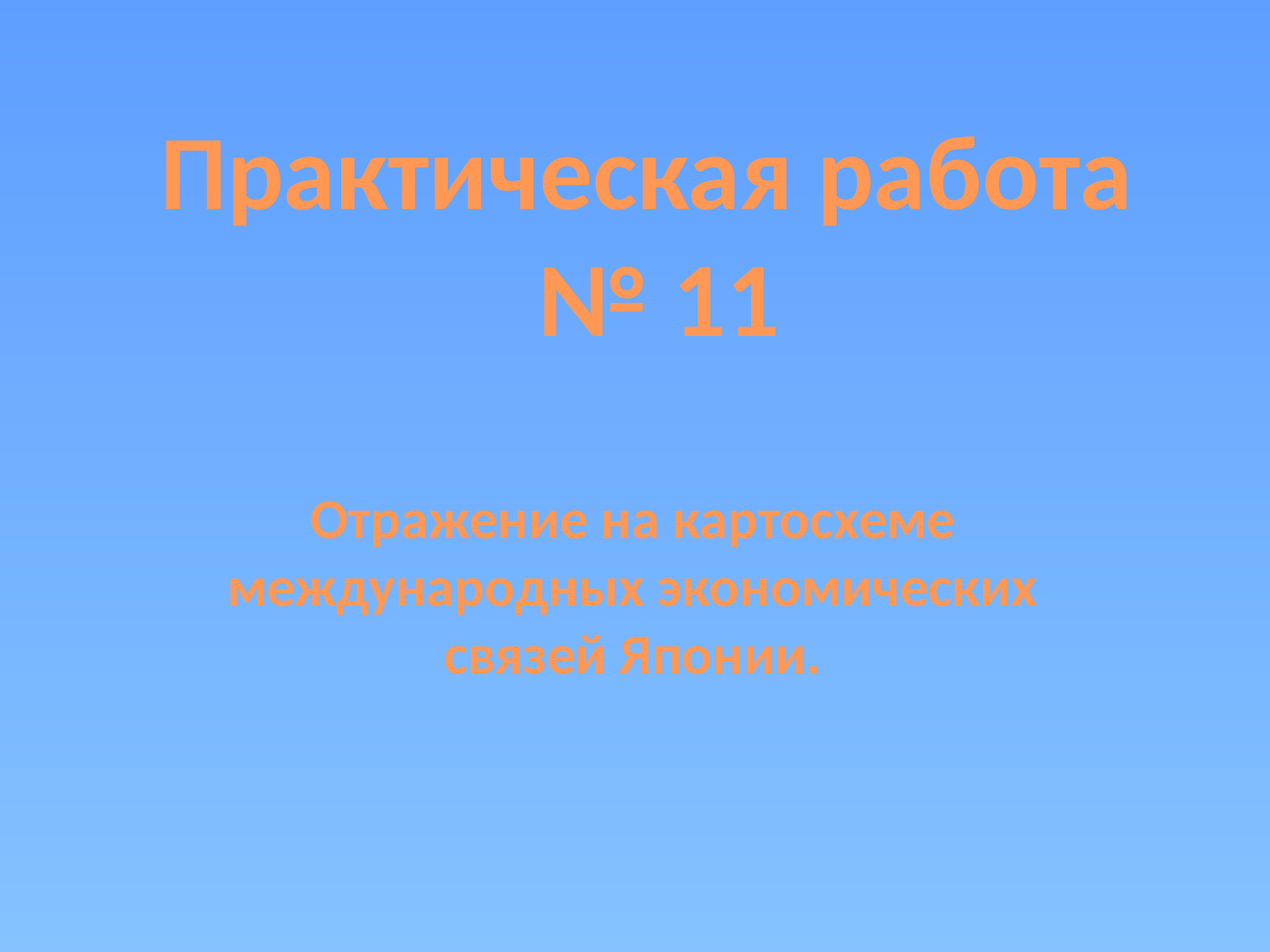

# Практическая работа № 11
Отражение на картосхеме международных экономических связей Японии.